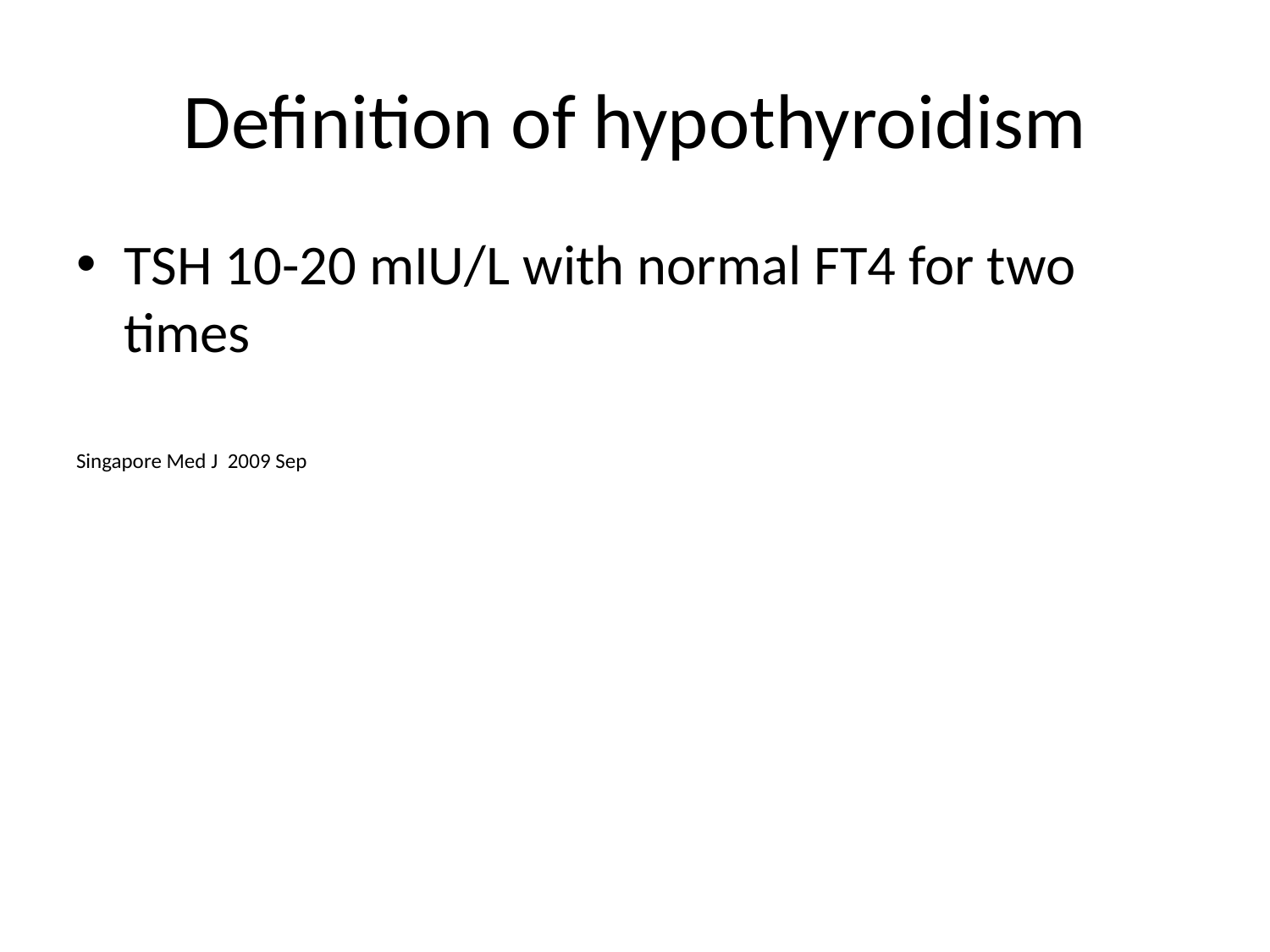

# Definition of hypothyroidism
TSH 10-20 mIU/L with normal FT4 for two times

Singapore Med J  2009 Sep